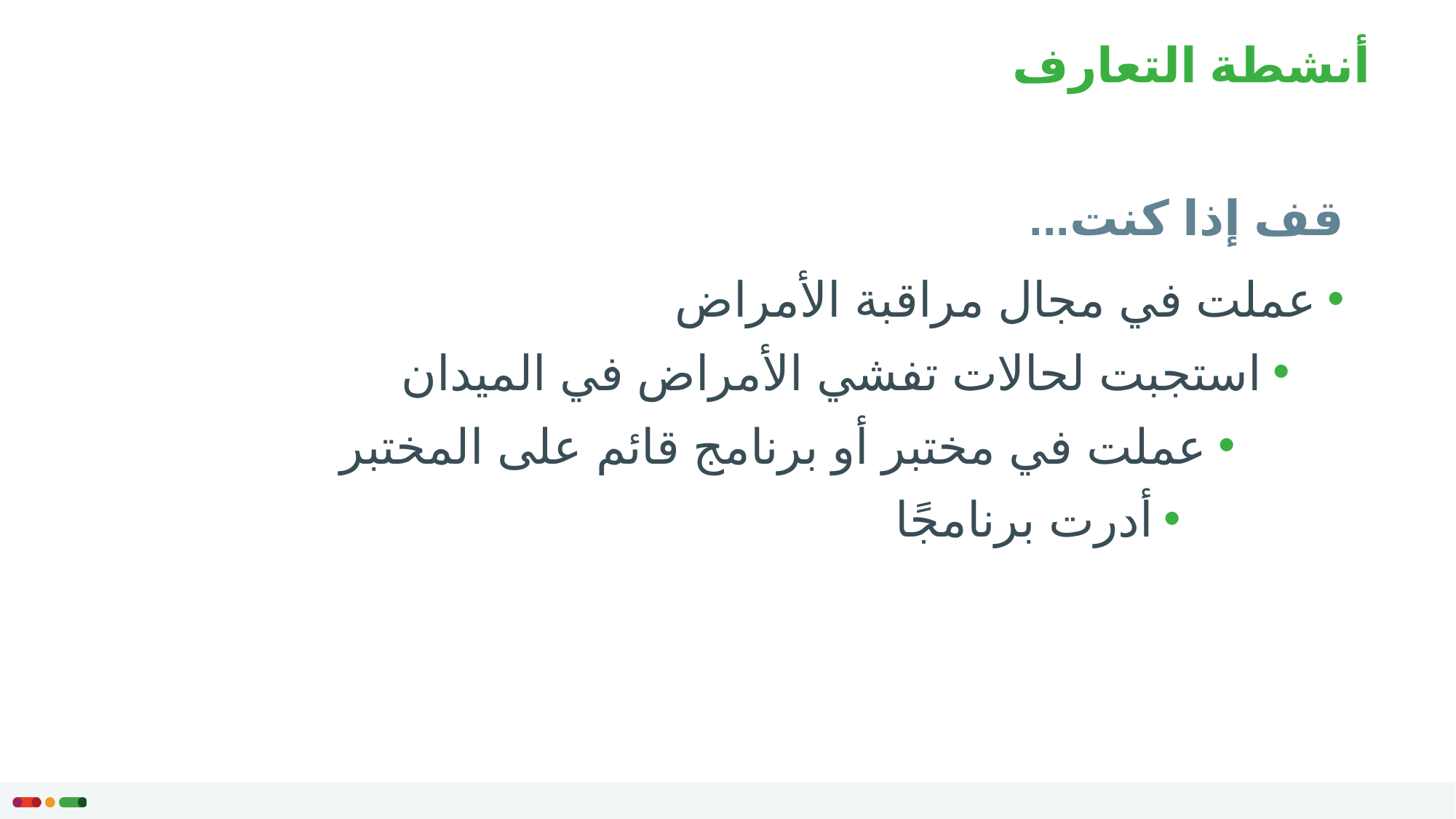

# أنشطة التعارف
قف إذا كنت...
عملت في مجال مراقبة الأمراض
استجبت لحالات تفشي الأمراض في الميدان
عملت في مختبر أو برنامج قائم على المختبر
أدرت برنامجًا